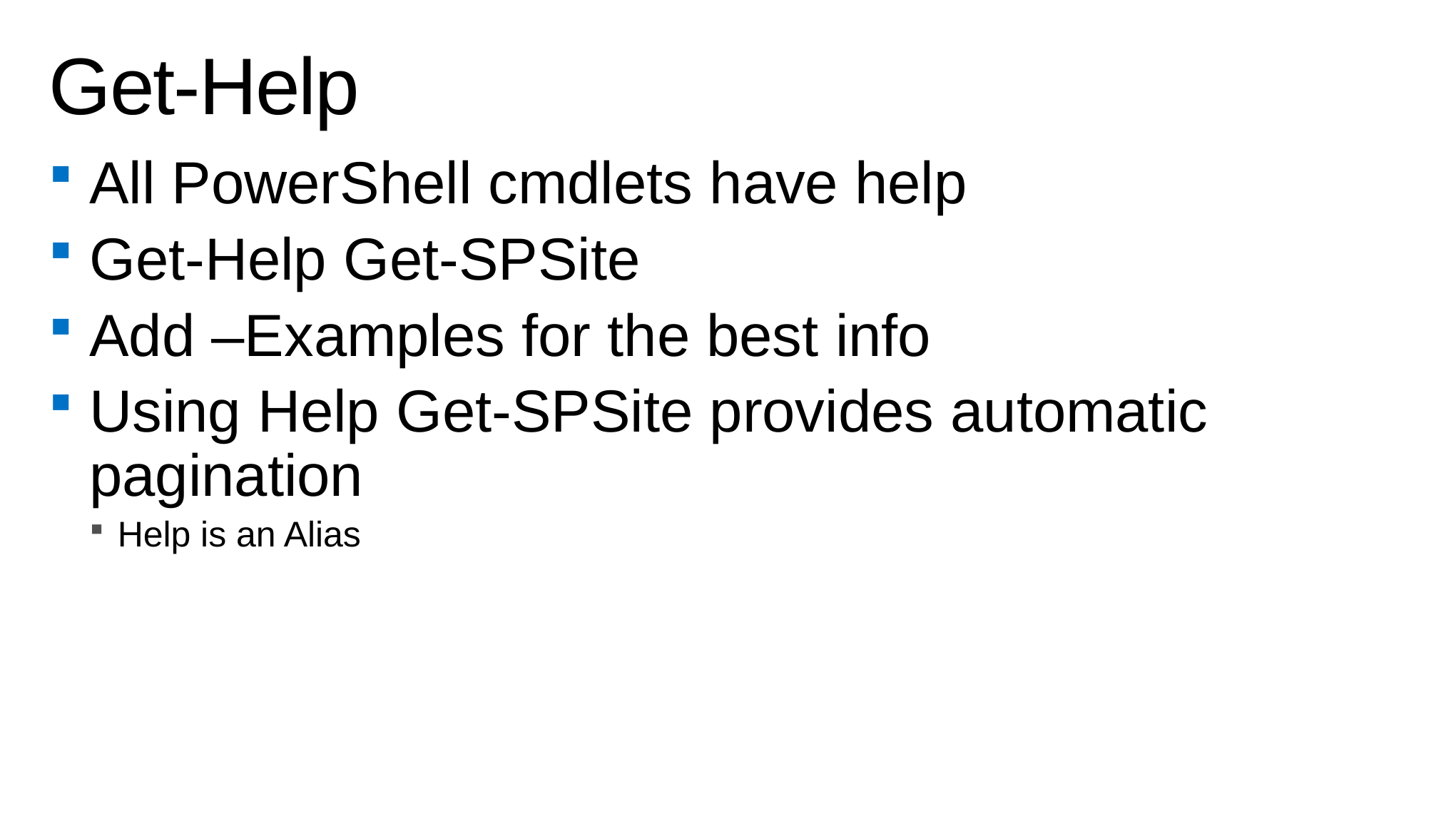

# Get-Help
All PowerShell cmdlets have help
Get-Help Get-SPSite
Add –Examples for the best info
Using Help Get-SPSite provides automatic pagination
Help is an Alias